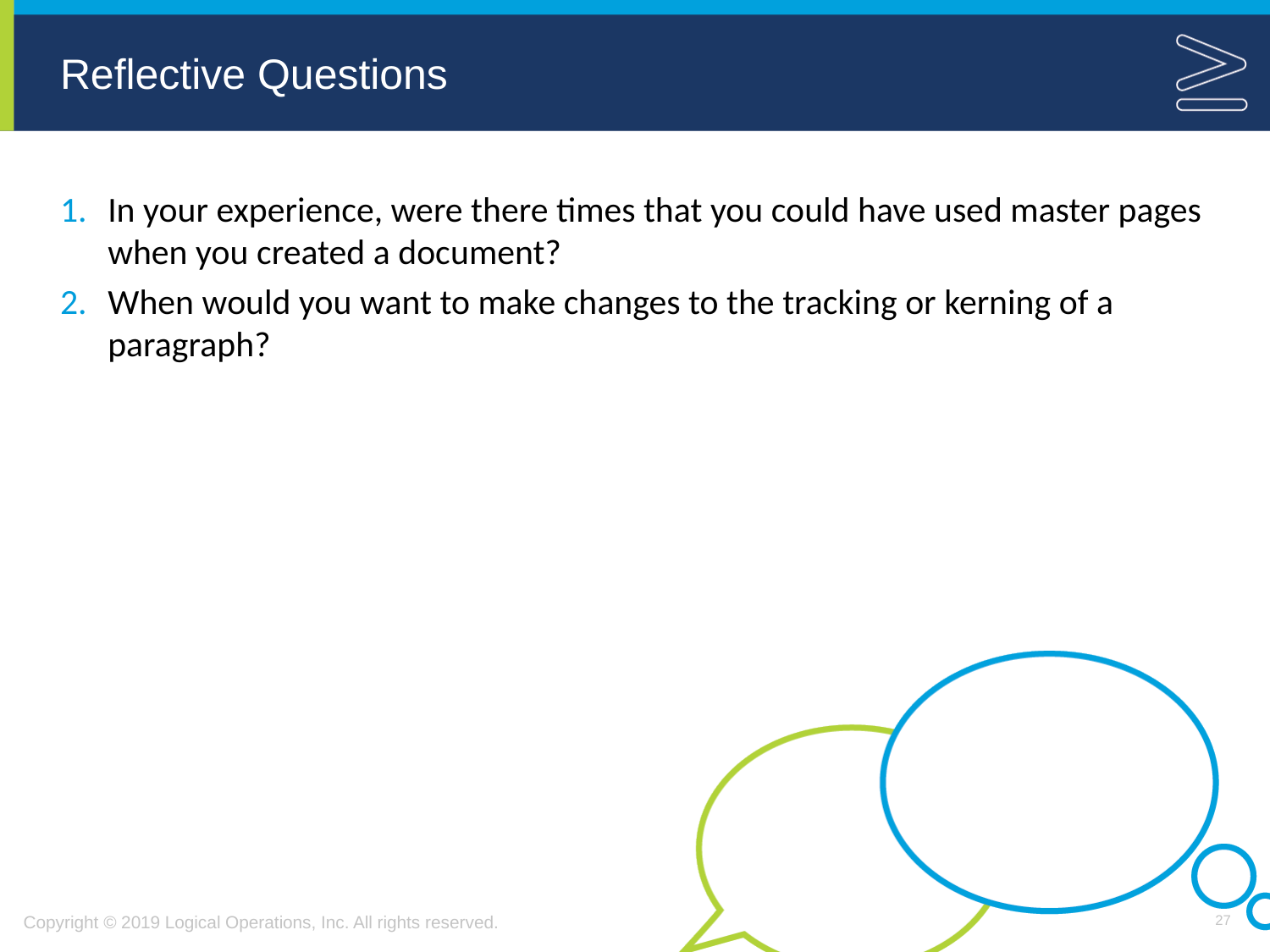

# Reflective Questions
In your experience, were there times that you could have used master pages when you created a document?
When would you want to make changes to the tracking or kerning of a paragraph?
27